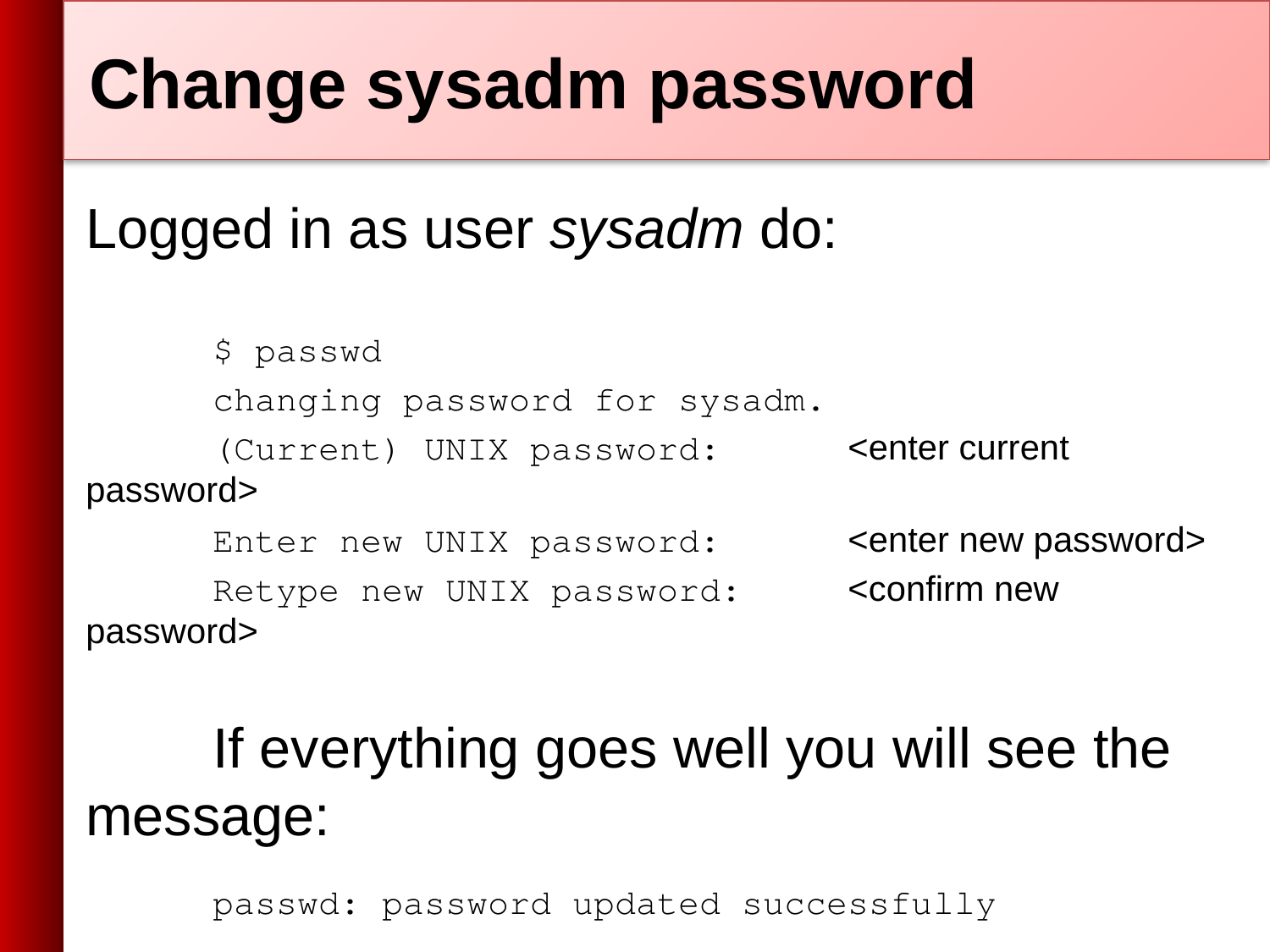

# Change sysadm password
Logged in as user sysadm do:

	$ passwd
	changing password for sysadm.
	(Current) UNIX password: 	<enter current password>
	Enter new UNIX password:	<enter new password>
	Retype new UNIX password:	<confirm new password>

	If everything goes well you will see the message:
	passwd: password updated successfully